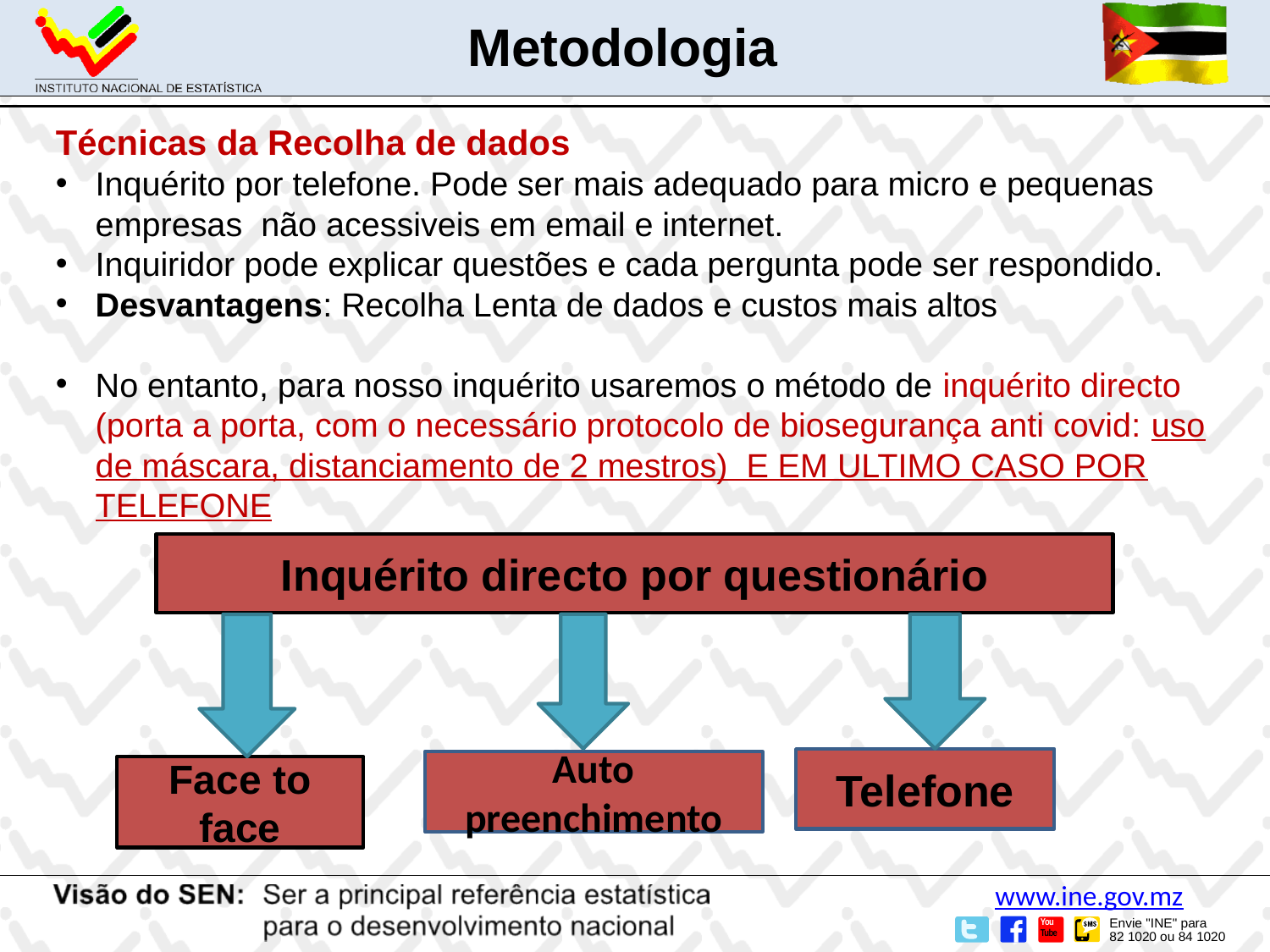

Metodologia
Técnicas da Recolha de dados
Inquérito por telefone. Pode ser mais adequado para micro e pequenas empresas  não acessiveis em email e internet.
Inquiridor pode explicar questões e cada pergunta pode ser respondido.
Desvantagens: Recolha Lenta de dados e custos mais altos

No entanto, para nosso inquérito usaremos o método de inquérito directo (porta a porta, com o necessário protocolo de biosegurança anti covid: uso de máscara, distanciamento de 2 mestros)  E EM ULTIMO CASO POR TELEFONE
Inquérito directo por questionário

Telefone
Auto preenchimento
Face to face